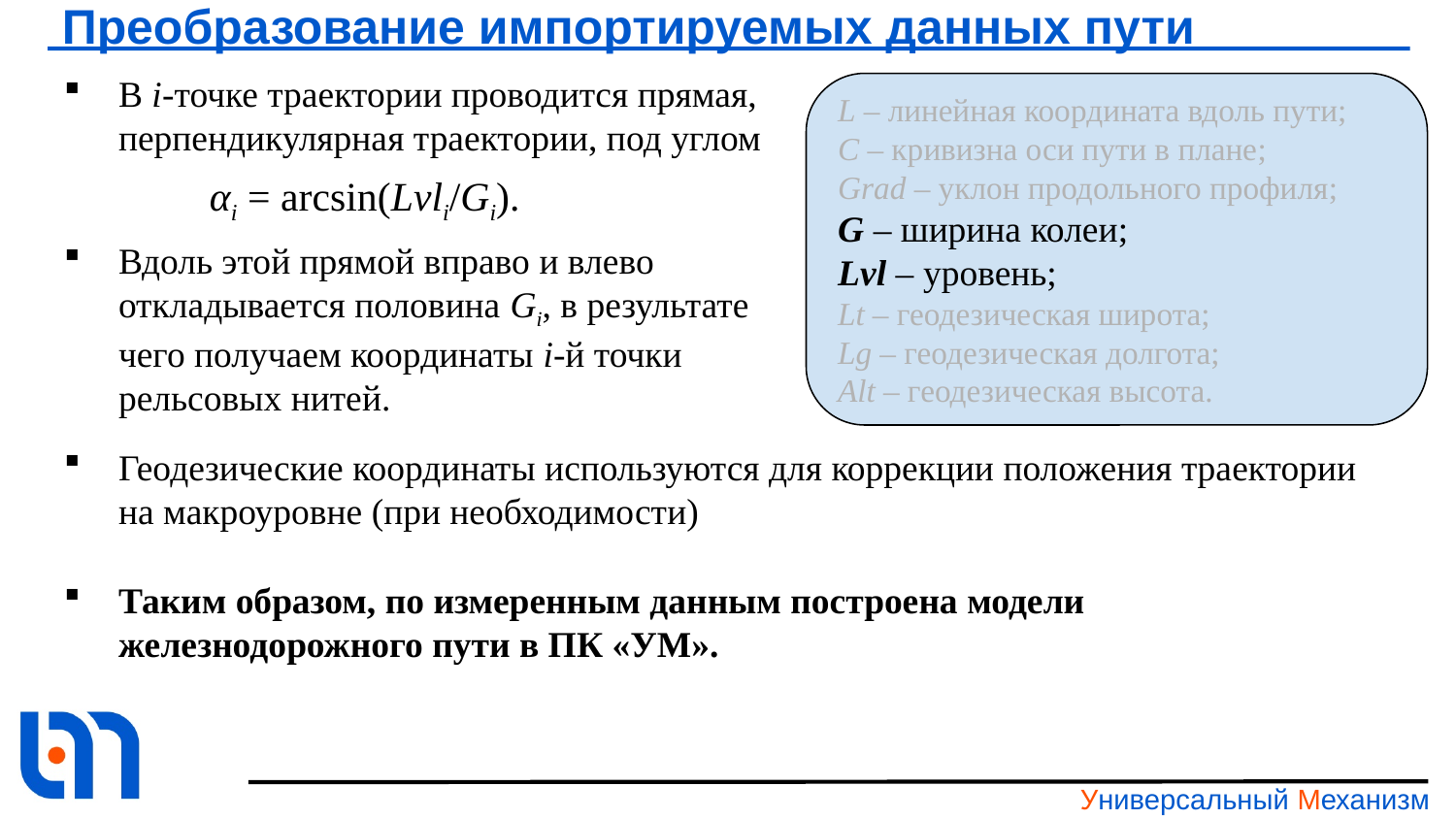

# Преобразование импортируемых данных пути
В i-точке траектории проводится прямая, перпендикулярная траектории, под углом
	αi = arcsin(Lvli/Gi).
Вдоль этой прямой вправо и влево откладывается половина Gi, в результате чего получаем координаты i-й точки рельсовых нитей.

L – линейная координата вдоль пути;
С – кривизна оси пути в плане;
Grad – уклон продольного профиля;
G – ширина колеи;
Lvl – уровень;
Lt – геодезическая широта;
Lg – геодезическая долгота;
Alt – геодезическая высота.
Геодезические координаты используются для коррекции положения траектории на макроуровне (при необходимости)
Таким образом, по измеренным данным построена модели железнодорожного пути в ПК «УМ».